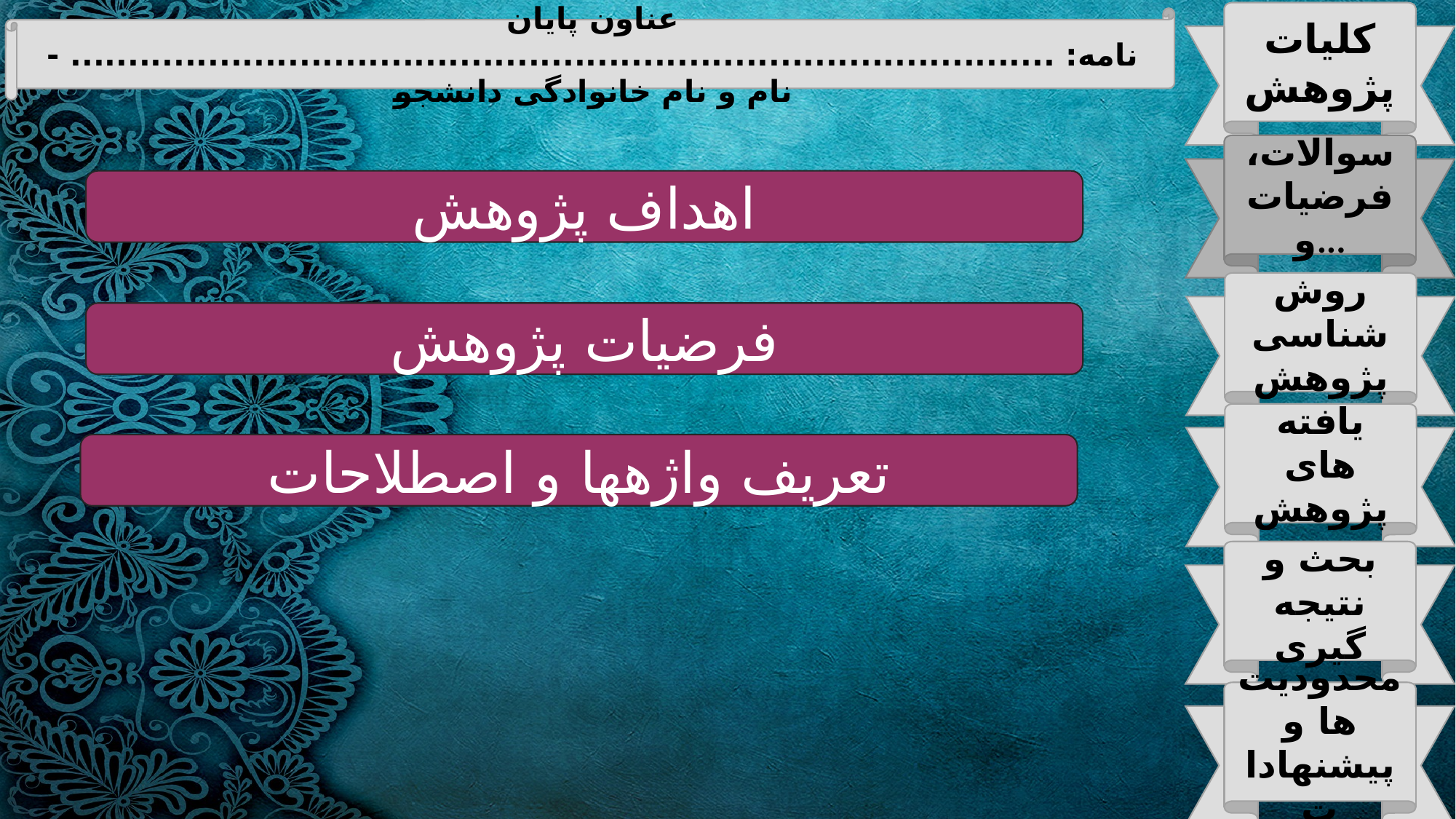

کلیات پژوهش
عناون پایان نامه: ...................................................................................... - نام و نام خانوادگی دانشجو
سوالات، فرضیات و...
اهداف پژوهش
روش شناسی پژوهش
فرضیات پژوهش
یافته های پژوهش
تعريف واژه‏ها و اصطلاحات
بحث و نتیجه گیری
محدودیت ها و پیشنهادات